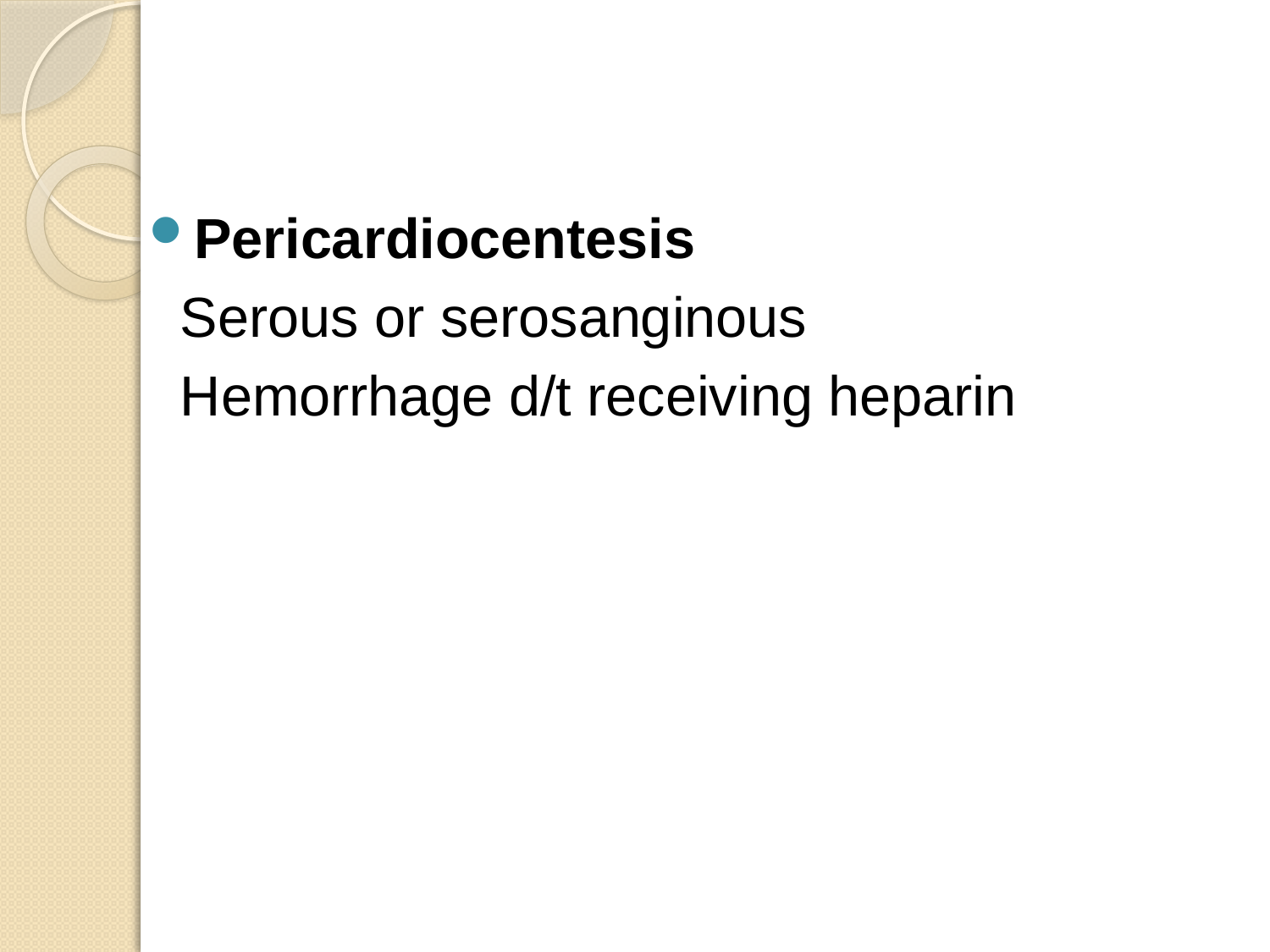

#
Pericardiocentesis
  Serous or serosanginous
  Hemorrhage d/t receiving heparin